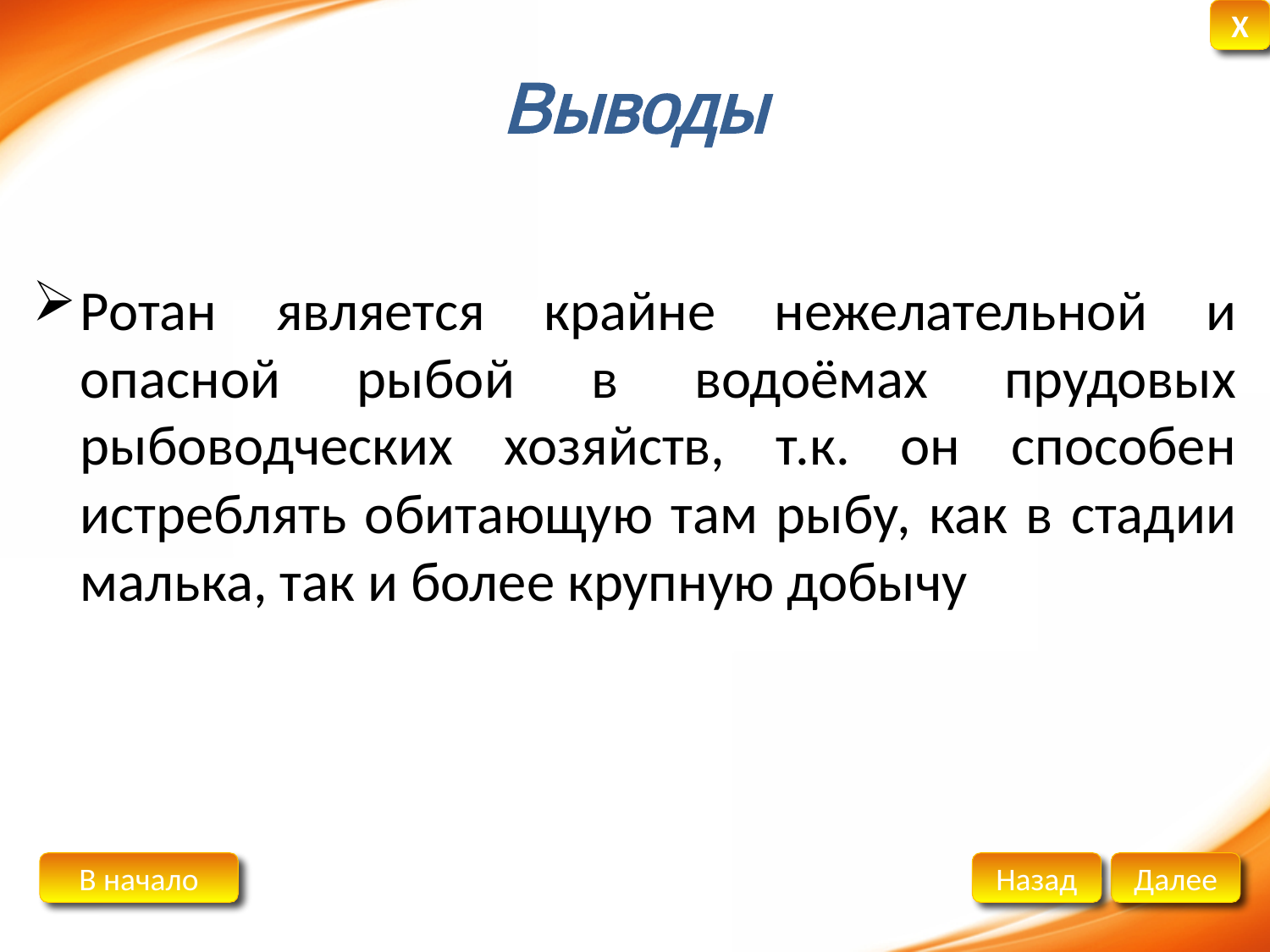

# Выводы

Ротан является крайне нежелательной и опасной рыбой в водоёмах прудовых рыбоводческих хозяйств, т.к. он способен истреблять обитающую там рыбу, как в стадии малька, так и более крупную добычу